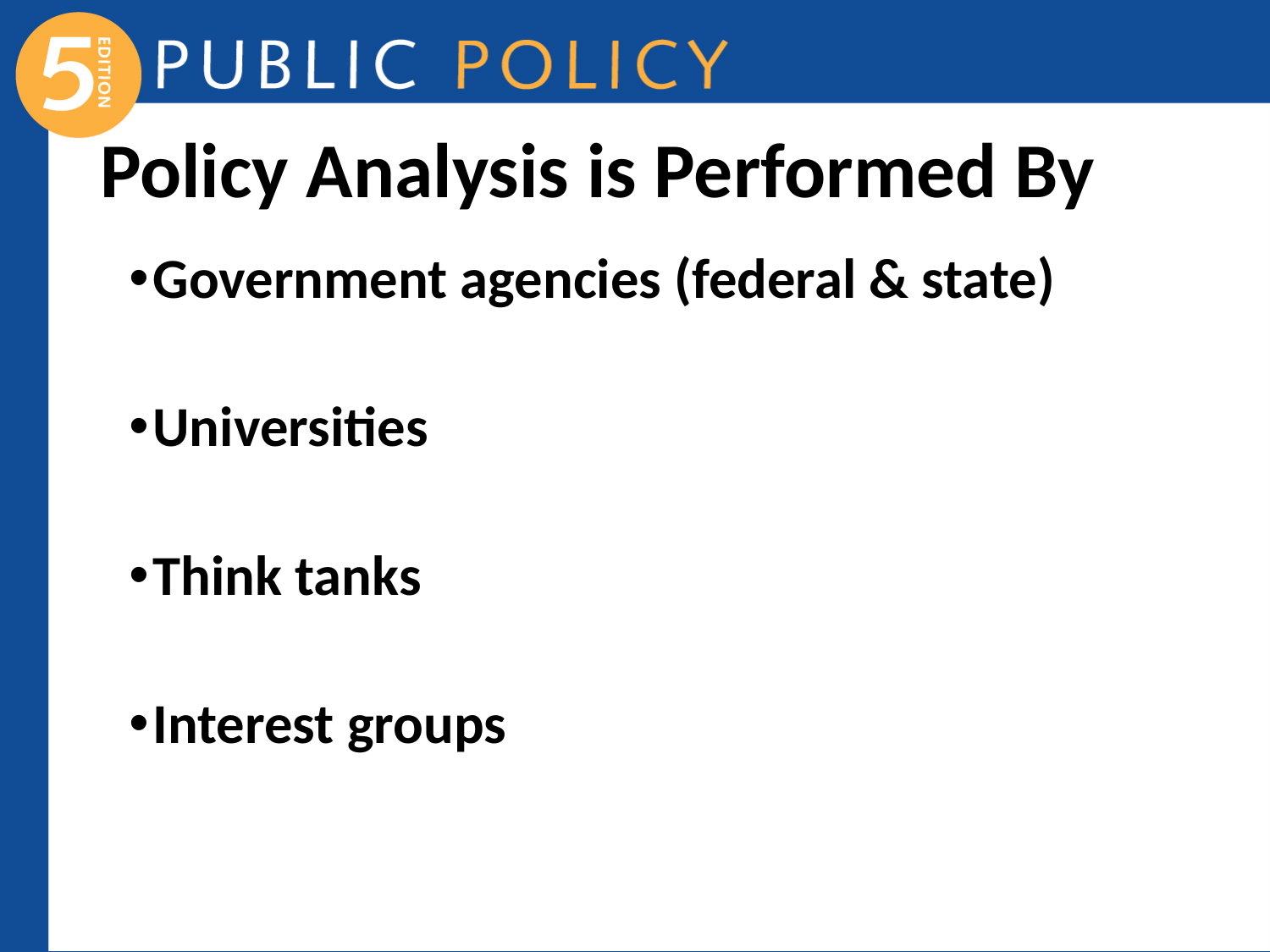

# Policy Analysis is Performed By
Government agencies (federal & state)

Universities

Think tanks

Interest groups